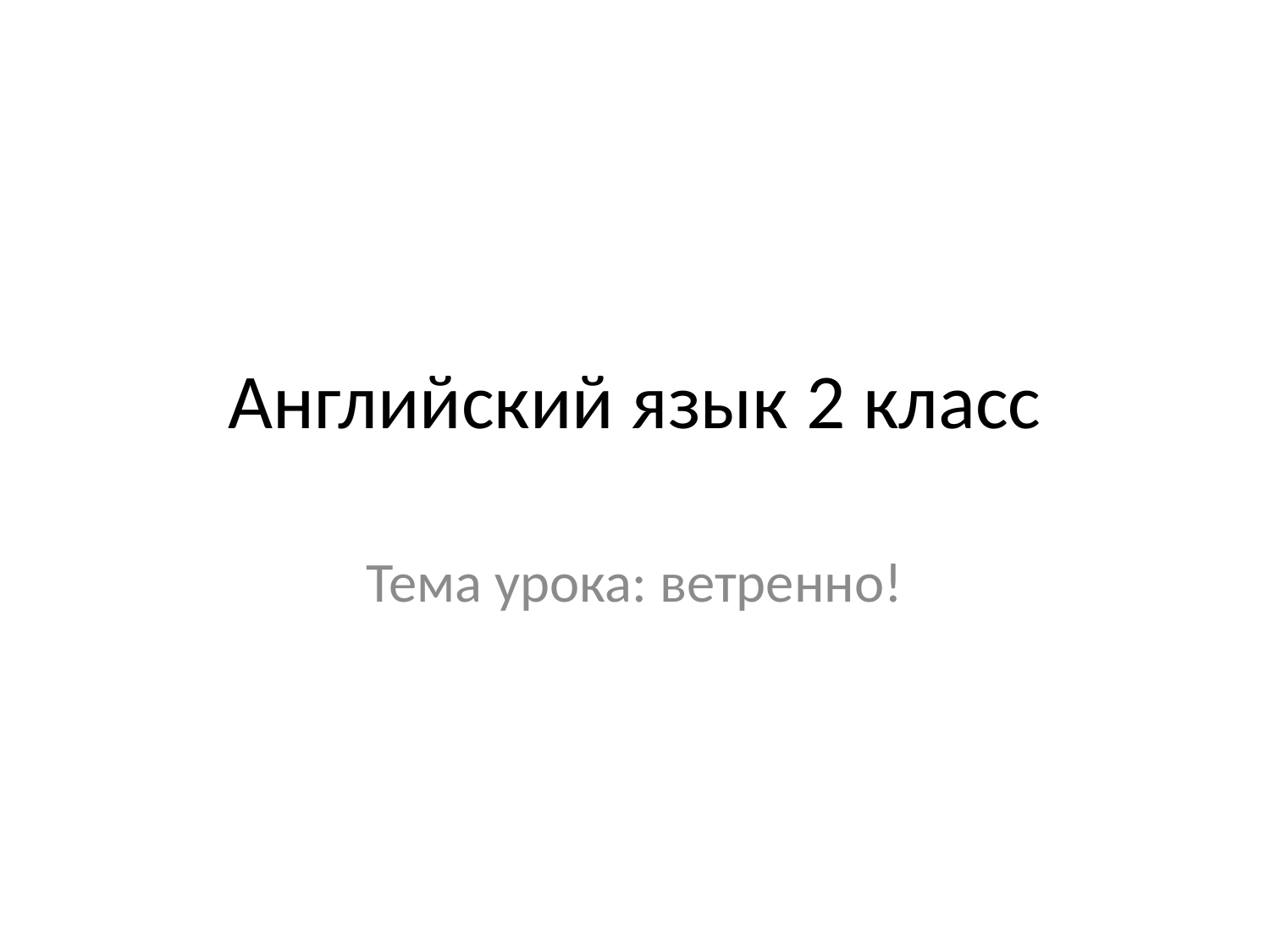

# Английский язык 2 класс
Тема урока: ветренно!